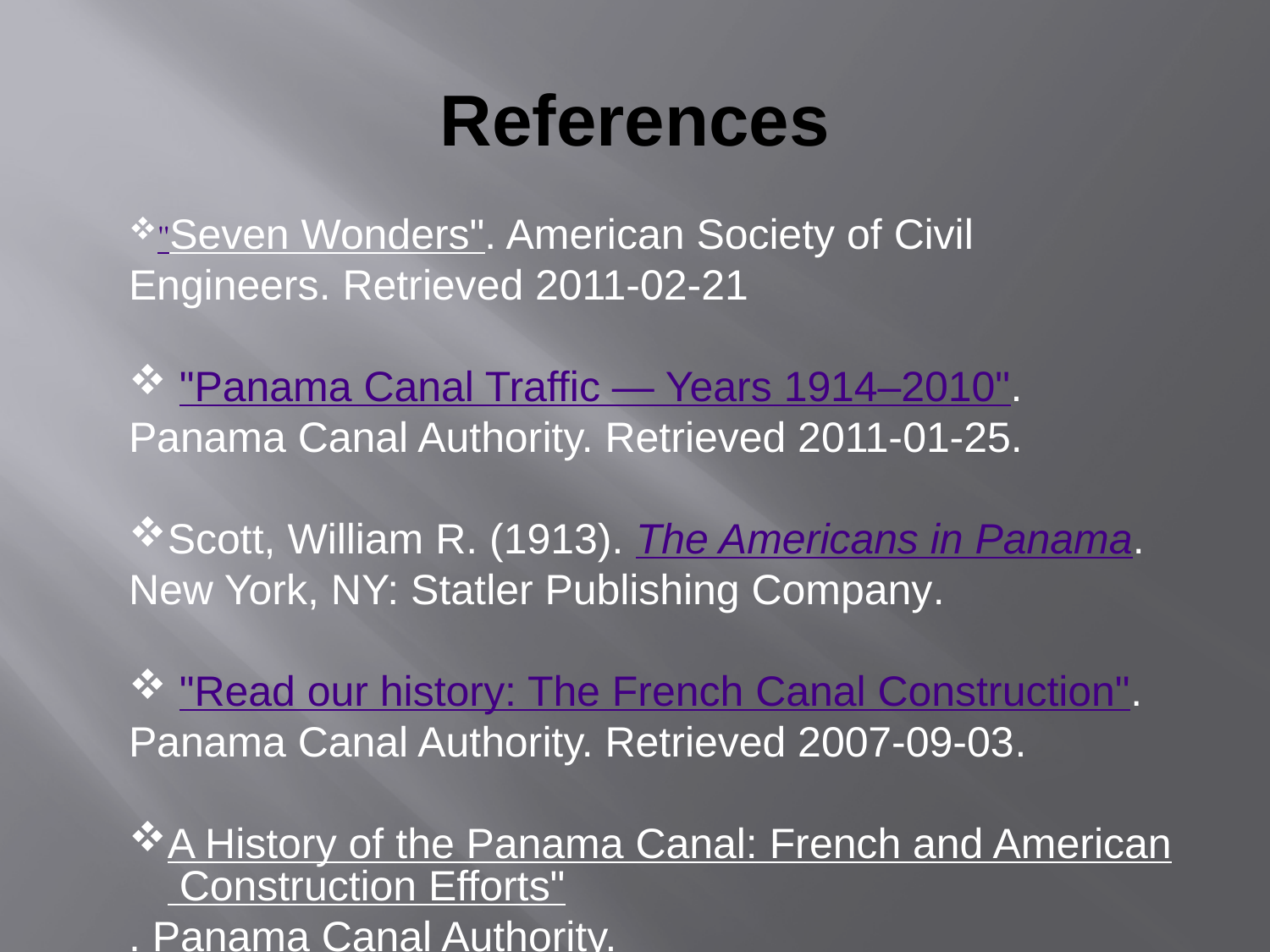

# References
"Seven Wonders". American Society of Civil Engineers. Retrieved 2011-02-21

 "Panama Canal Traffic — Years 1914–2010". Panama Canal Authority. Retrieved 2011-01-25.

Scott, William R. (1913). The Americans in Panama. New York, NY: Statler Publishing Company.

 "Read our history: The French Canal Construction". Panama Canal Authority. Retrieved 2007-09-03.

A History of the Panama Canal: French and American Construction Efforts". Panama Canal Authority.